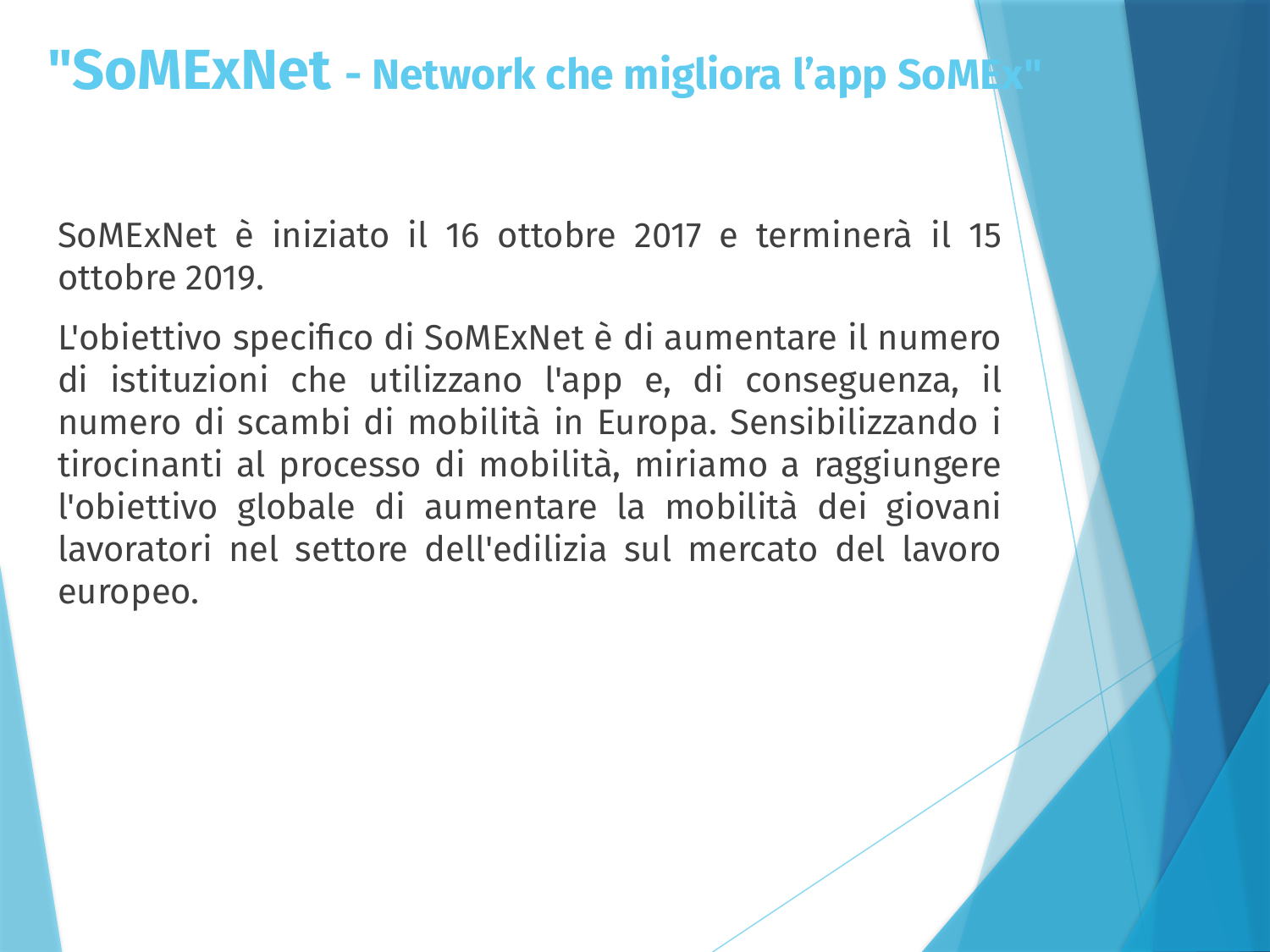

# "SoMExNet - Network che migliora l’app SoMEx"
SoMExNet è iniziato il 16 ottobre 2017 e terminerà il 15 ottobre 2019.
L'obiettivo specifico di SoMExNet è di aumentare il numero di istituzioni che utilizzano l'app e, di conseguenza, il numero di scambi di mobilità in Europa. Sensibilizzando i tirocinanti al processo di mobilità, miriamo a raggiungere l'obiettivo globale di aumentare la mobilità dei giovani lavoratori nel settore dell'edilizia sul mercato del lavoro europeo.